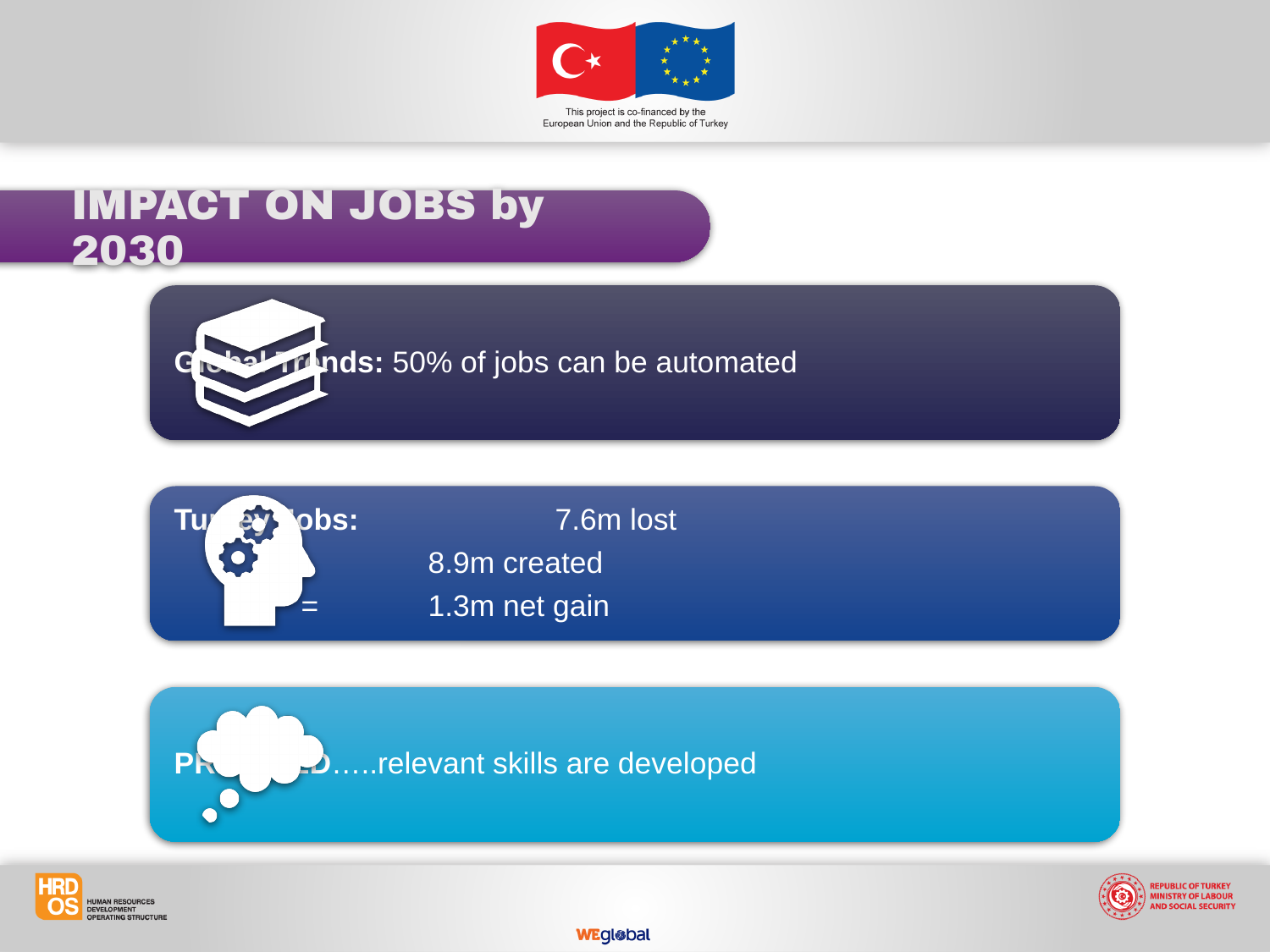

IMPACT ON JOBS by 2030
Global Trends: 50% of jobs can be automated
Turkey Jobs:		7.6m lost
		8.9m created
	=	1.3m net gain
PROVIDED…..relevant skills are developed